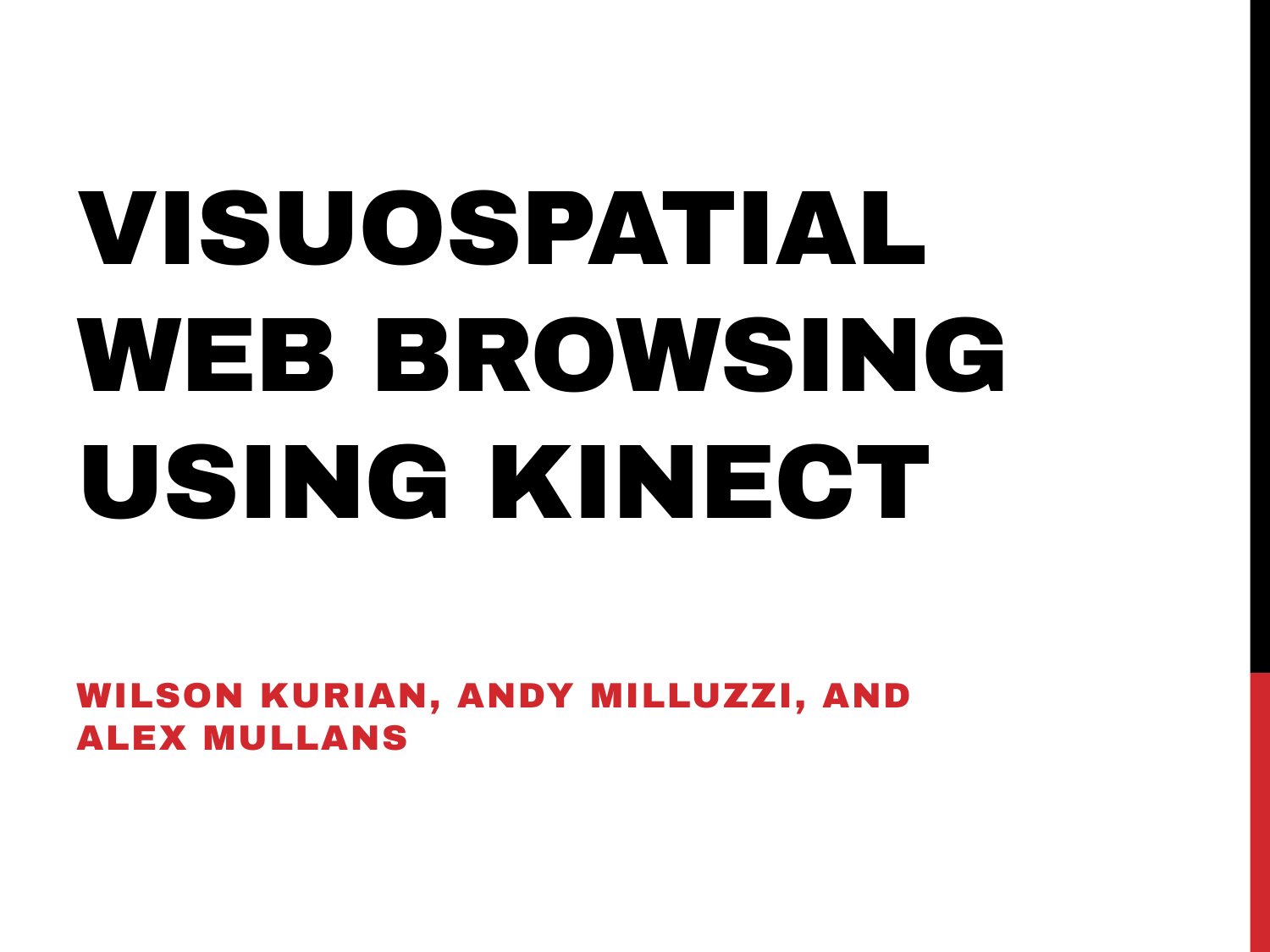

# Visuospatial Web Browsing using Kinect
Wilson Kurian, Andy Milluzzi, and Alex Mullans